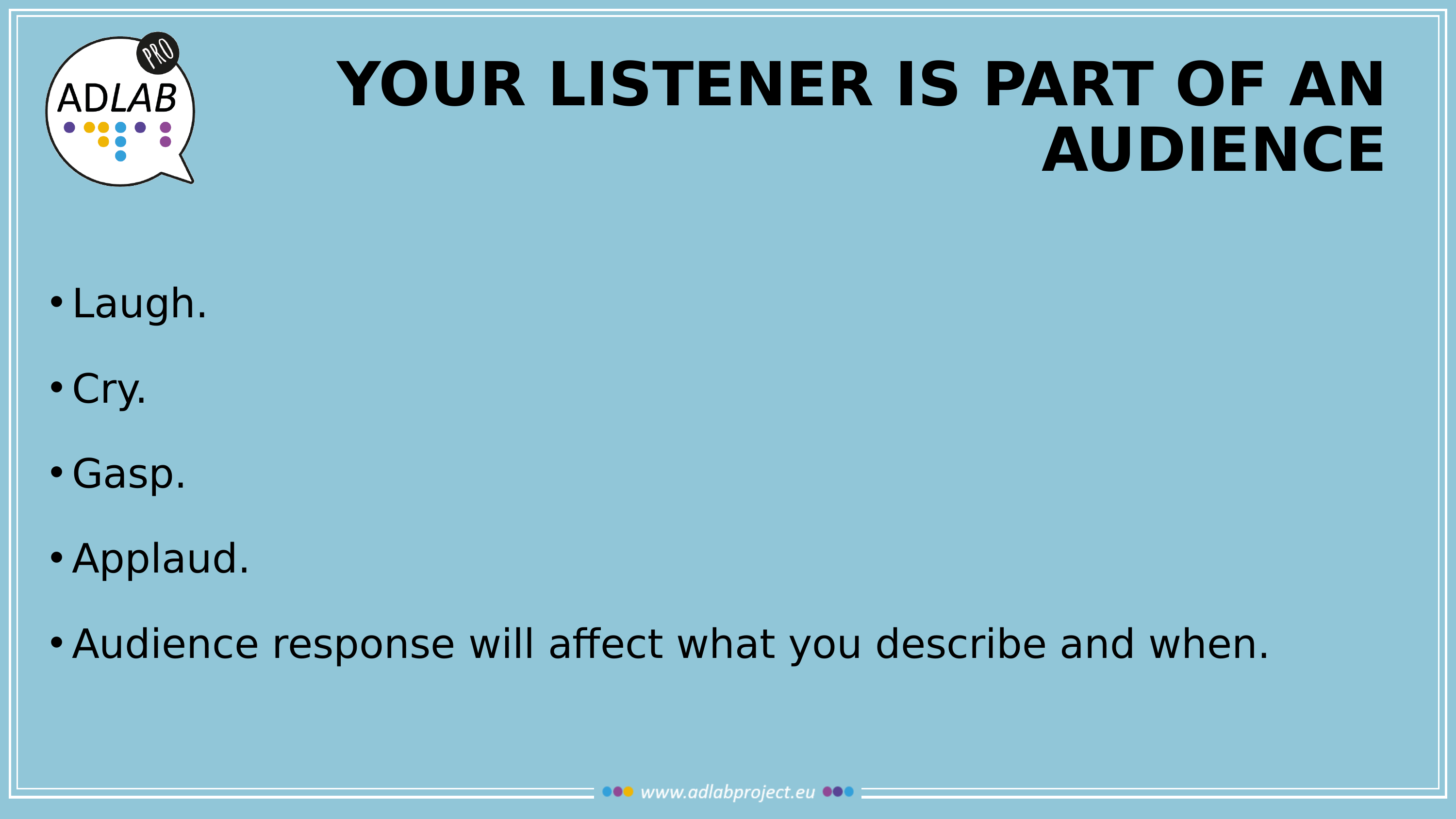

# Your listener is part of an audience
Laugh.
Cry.
Gasp.
Applaud.
Audience response will affect what you describe and when.